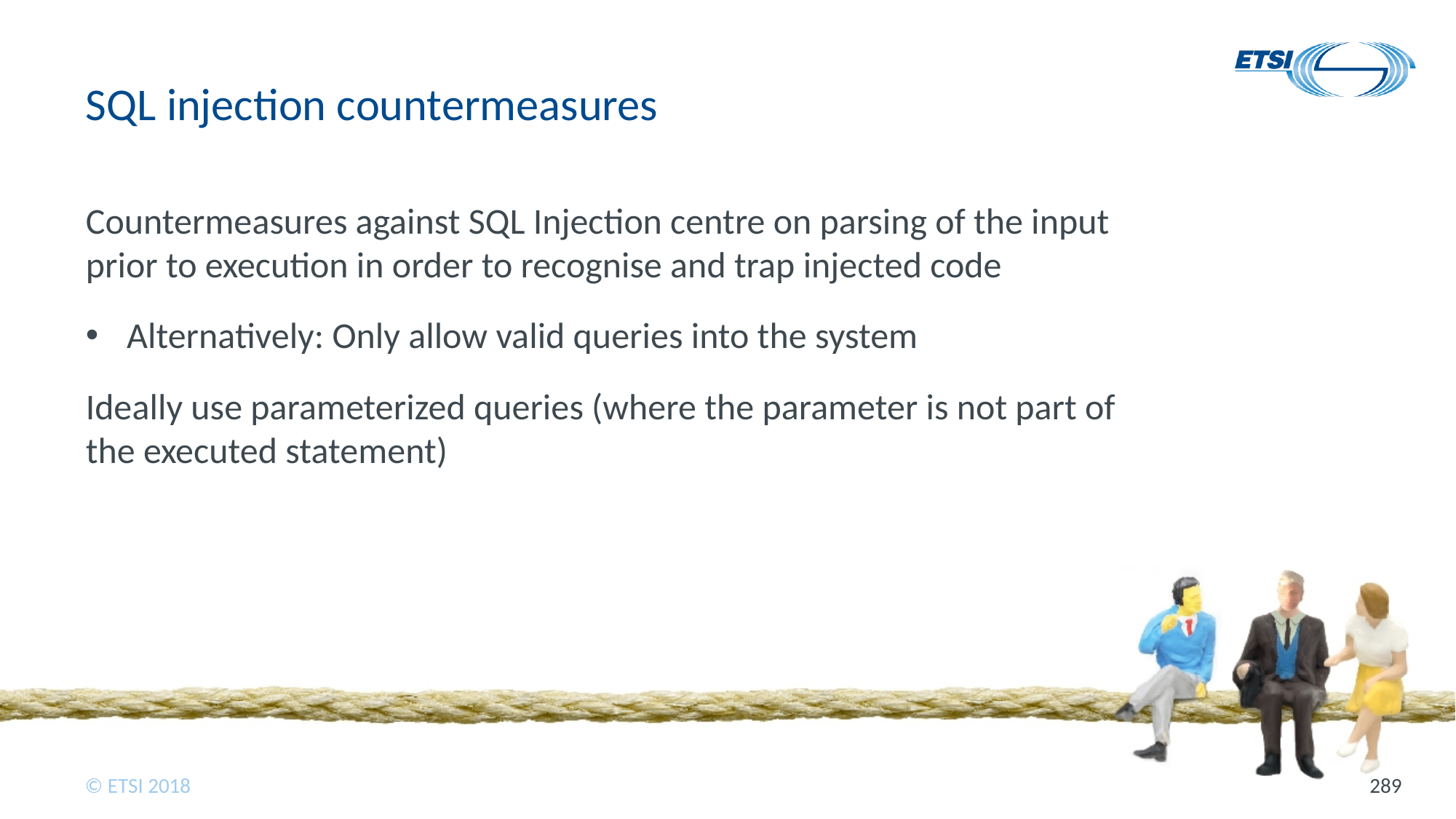

# SQL injection countermeasures
Countermeasures against SQL Injection centre on parsing of the input prior to execution in order to recognise and trap injected code
Alternatively: Only allow valid queries into the system
Ideally use parameterized queries (where the parameter is not part of the executed statement)